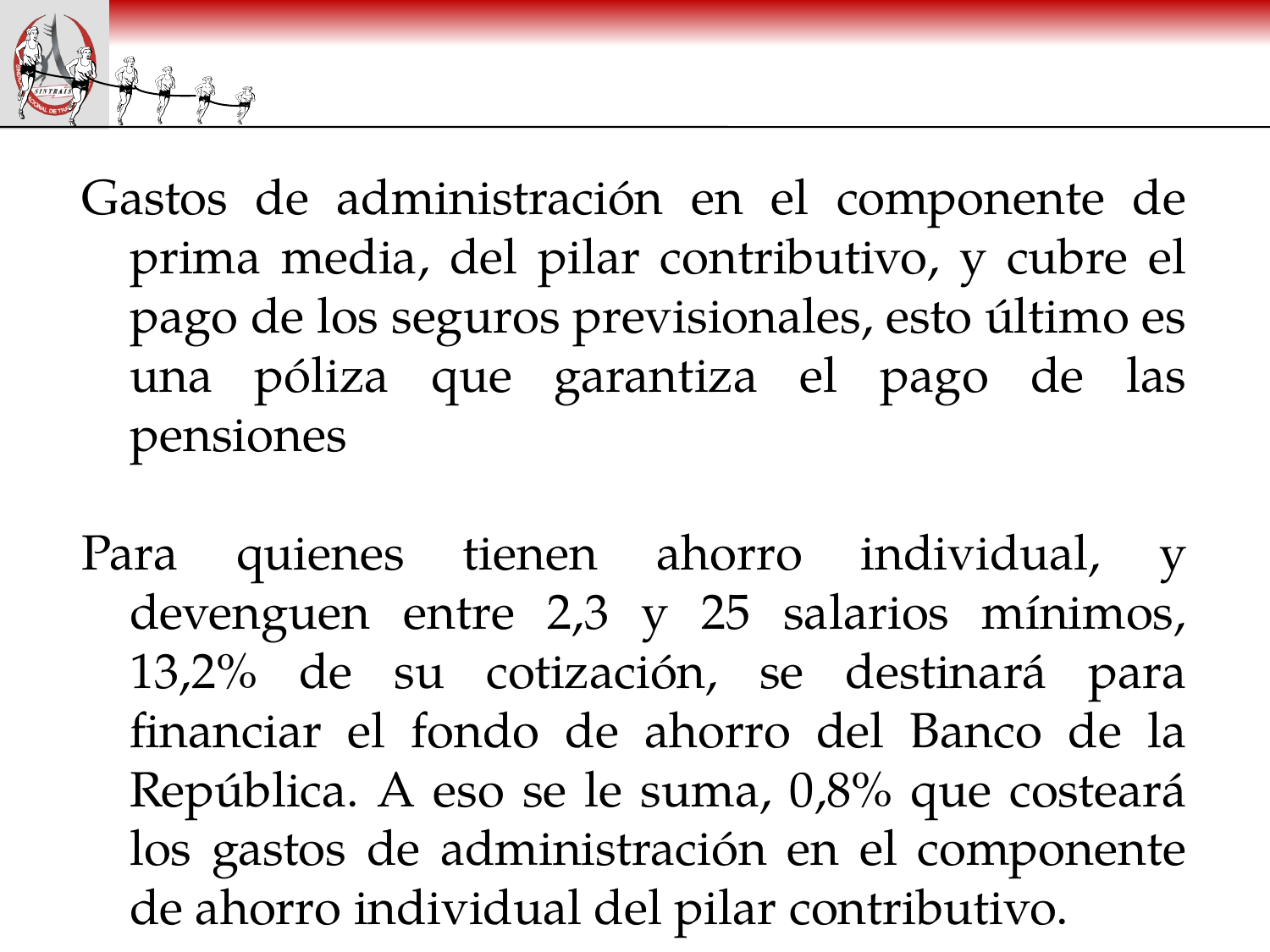

#
Gastos de administración en el componente de prima media, del pilar contributivo, y cubre el pago de los seguros previsionales, esto último es una póliza que garantiza el pago de las pensiones

Para quienes tienen ahorro individual, y devenguen entre 2,3 y 25 salarios mínimos, 13,2% de su cotización, se destinará para financiar el fondo de ahorro del Banco de la República. A eso se le suma, 0,8% que costeará los gastos de administración en el componente de ahorro individual del pilar contributivo.